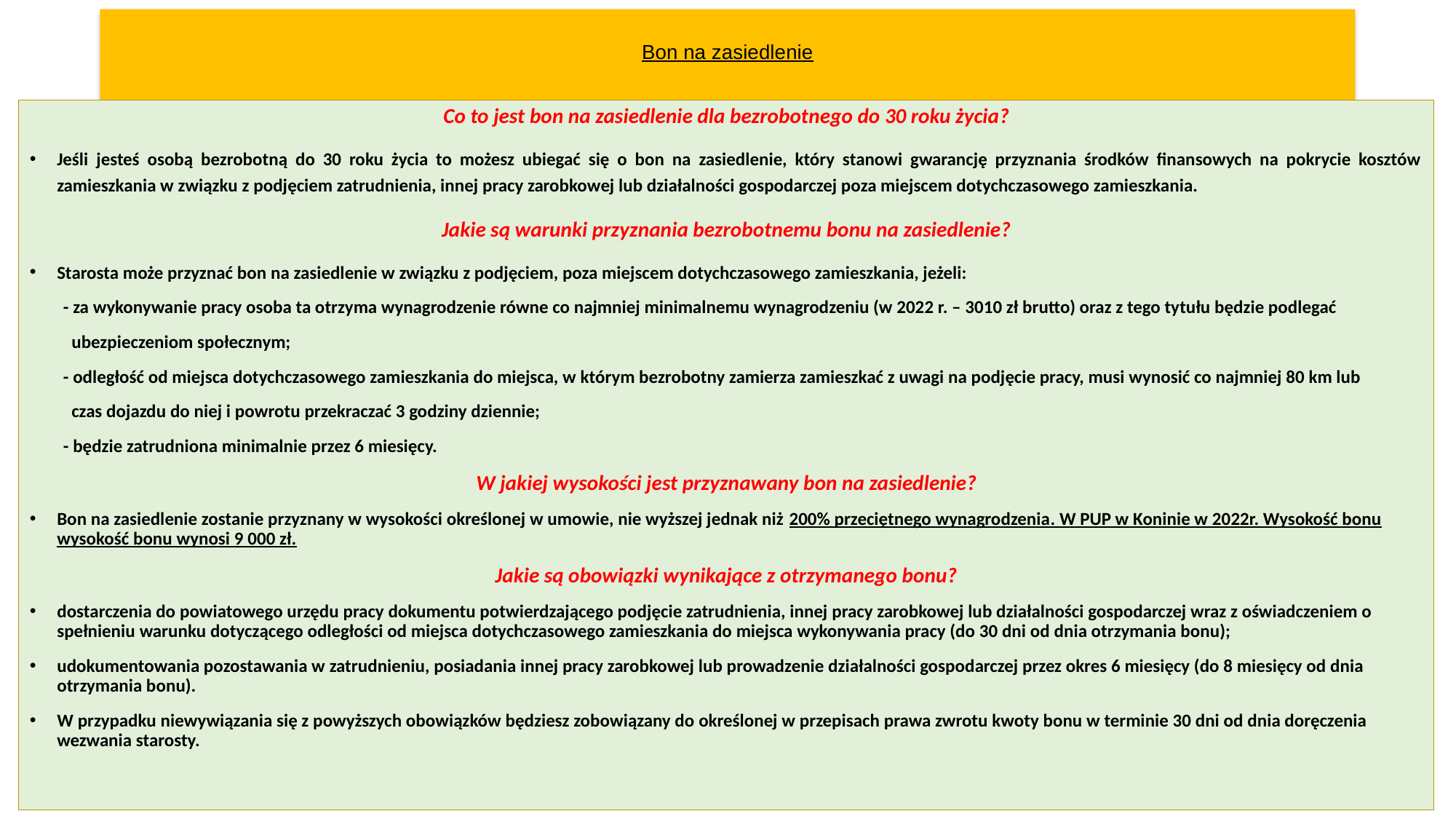

# Bon na zasiedlenie
Co to jest bon na zasiedlenie dla bezrobotnego do 30 roku życia?
Jeśli jesteś osobą bezrobotną do 30 roku życia to możesz ubiegać się o bon na zasiedlenie, który stanowi gwarancję przyznania środków finansowych na pokrycie kosztów zamieszkania w związku z podjęciem zatrudnienia, innej pracy zarobkowej lub działalności gospodarczej poza miejscem dotychczasowego zamieszkania.
Jakie są warunki przyznania bezrobotnemu bonu na zasiedlenie?
Starosta może przyznać bon na zasiedlenie w związku z podjęciem, poza miejscem dotychczasowego zamieszkania, jeżeli:
        - za wykonywanie pracy osoba ta otrzyma wynagrodzenie równe co najmniej minimalnemu wynagrodzeniu (w 2022 r. – 3010 zł brutto) oraz z tego tytułu będzie podlegać
          ubezpieczeniom społecznym;
        - odległość od miejsca dotychczasowego zamieszkania do miejsca, w którym bezrobotny zamierza zamieszkać z uwagi na podjęcie pracy, musi wynosić co najmniej 80 km lub
          czas dojazdu do niej i powrotu przekraczać 3 godziny dziennie;
        - będzie zatrudniona minimalnie przez 6 miesięcy.
W jakiej wysokości jest przyznawany bon na zasiedlenie?
Bon na zasiedlenie zostanie przyznany w wysokości określonej w umowie, nie wyższej jednak niż 200% przeciętnego wynagrodzenia. W PUP w Koninie w 2022r. Wysokość bonu wysokość bonu wynosi 9 000 zł.
Jakie są obowiązki wynikające z otrzymanego bonu?
dostarczenia do powiatowego urzędu pracy dokumentu potwierdzającego podjęcie zatrudnienia, innej pracy zarobkowej lub działalności gospodarczej wraz z oświadczeniem o spełnieniu warunku dotyczącego odległości od miejsca dotychczasowego zamieszkania do miejsca wykonywania pracy (do 30 dni od dnia otrzymania bonu);
udokumentowania pozostawania w zatrudnieniu, posiadania innej pracy zarobkowej lub prowadzenie działalności gospodarczej przez okres 6 miesięcy (do 8 miesięcy od dnia otrzymania bonu).
W przypadku niewywiązania się z powyższych obowiązków będziesz zobowiązany do określonej w przepisach prawa zwrotu kwoty bonu w terminie 30 dni od dnia doręczenia wezwania starosty.